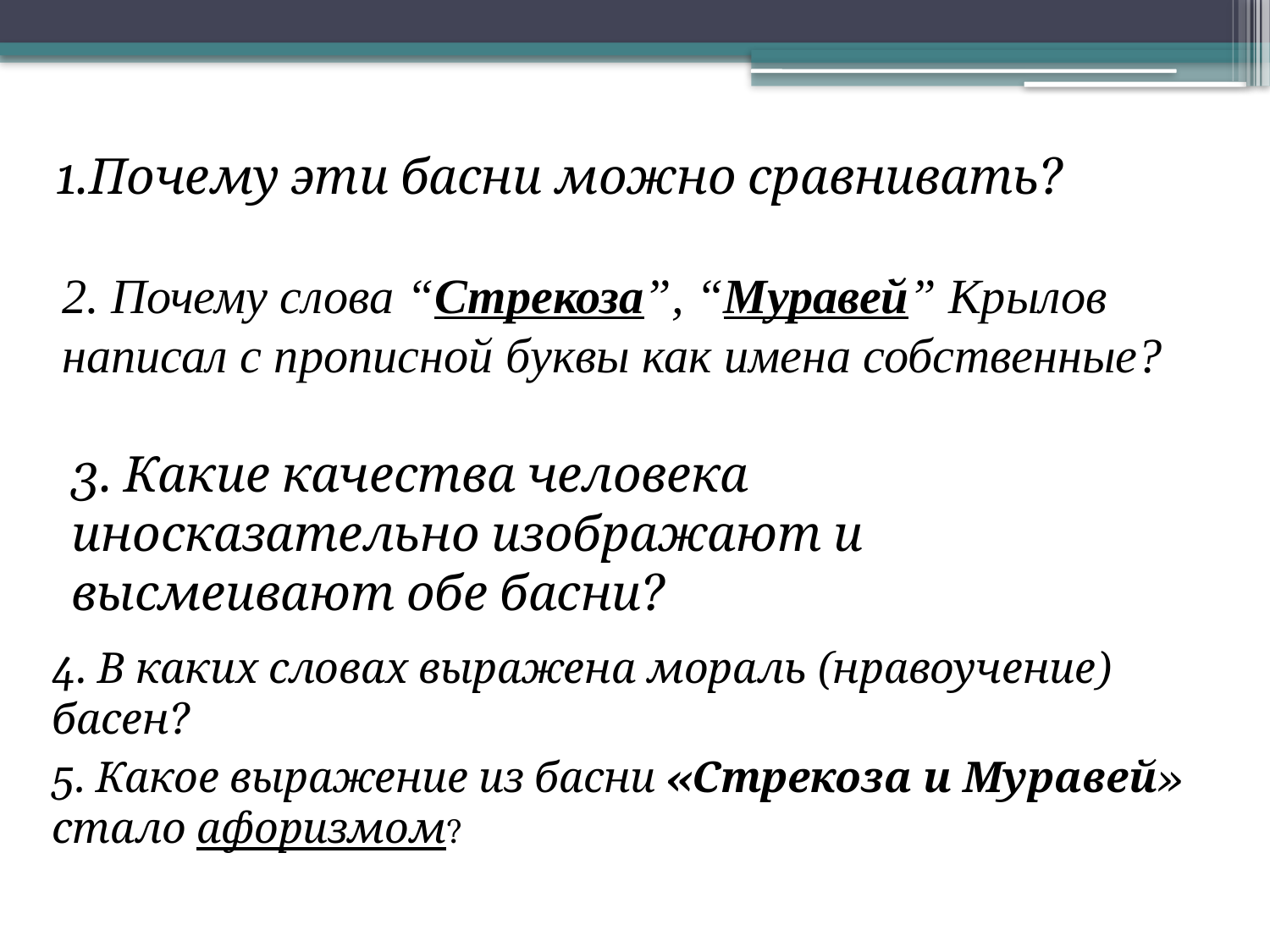

1.Почему эти басни можно сравнивать?
2. Почему слова “Стрекоза”, “Муравей” Крылов написал с прописной буквы как имена собственные?
3. Какие качества человека иносказательно изображают и высмеивают обе басни?
4. В каких словах выражена мораль (нравоучение) басен?
5. Какое выражение из басни «Стрекоза и Муравей» стало афоризмом?